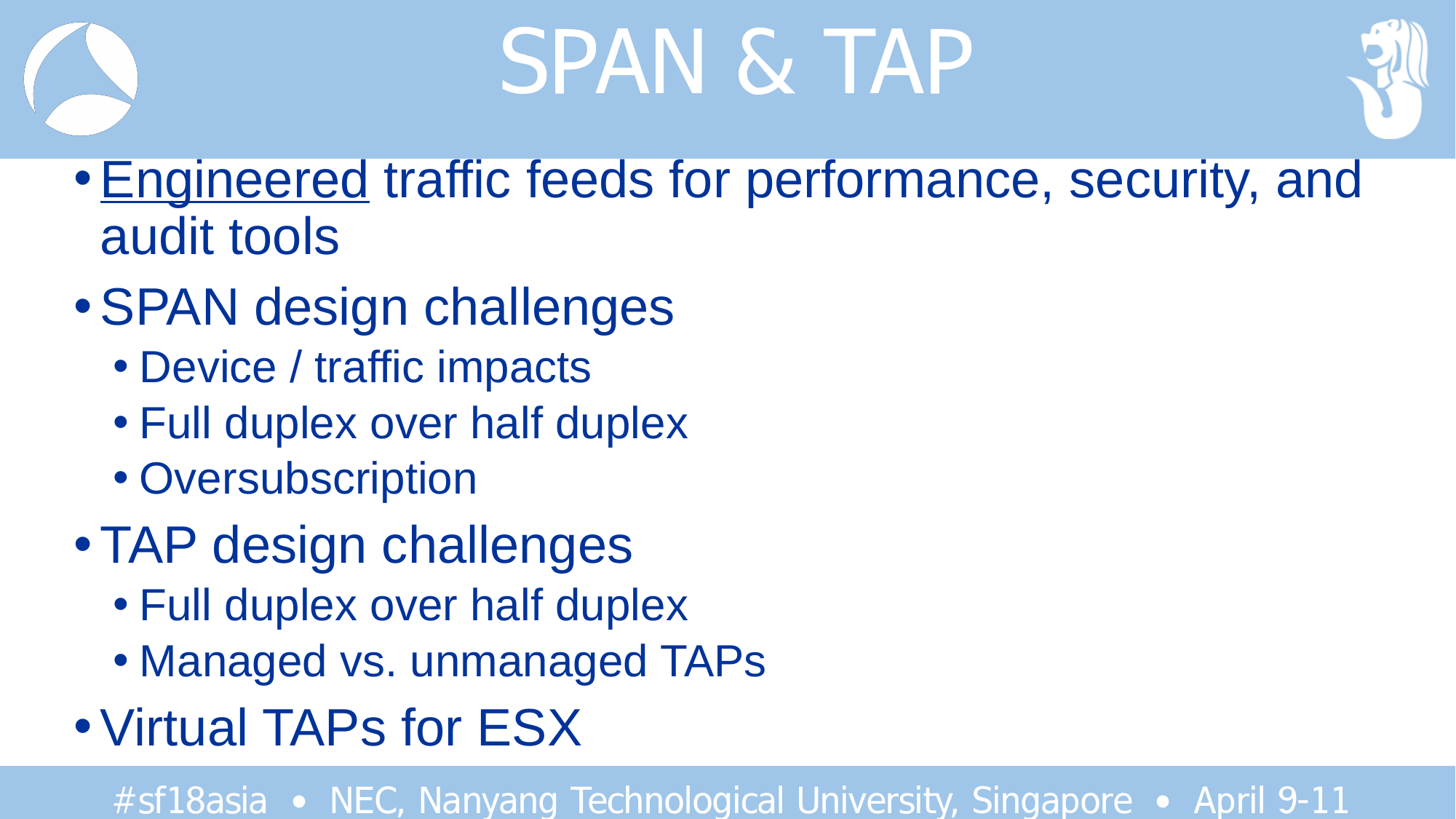

# SPAN & TAP
Engineered traffic feeds for performance, security, and audit tools
SPAN design challenges
Device / traffic impacts
Full duplex over half duplex
Oversubscription
TAP design challenges
Full duplex over half duplex
Managed vs. unmanaged TAPs
Virtual TAPs for ESX